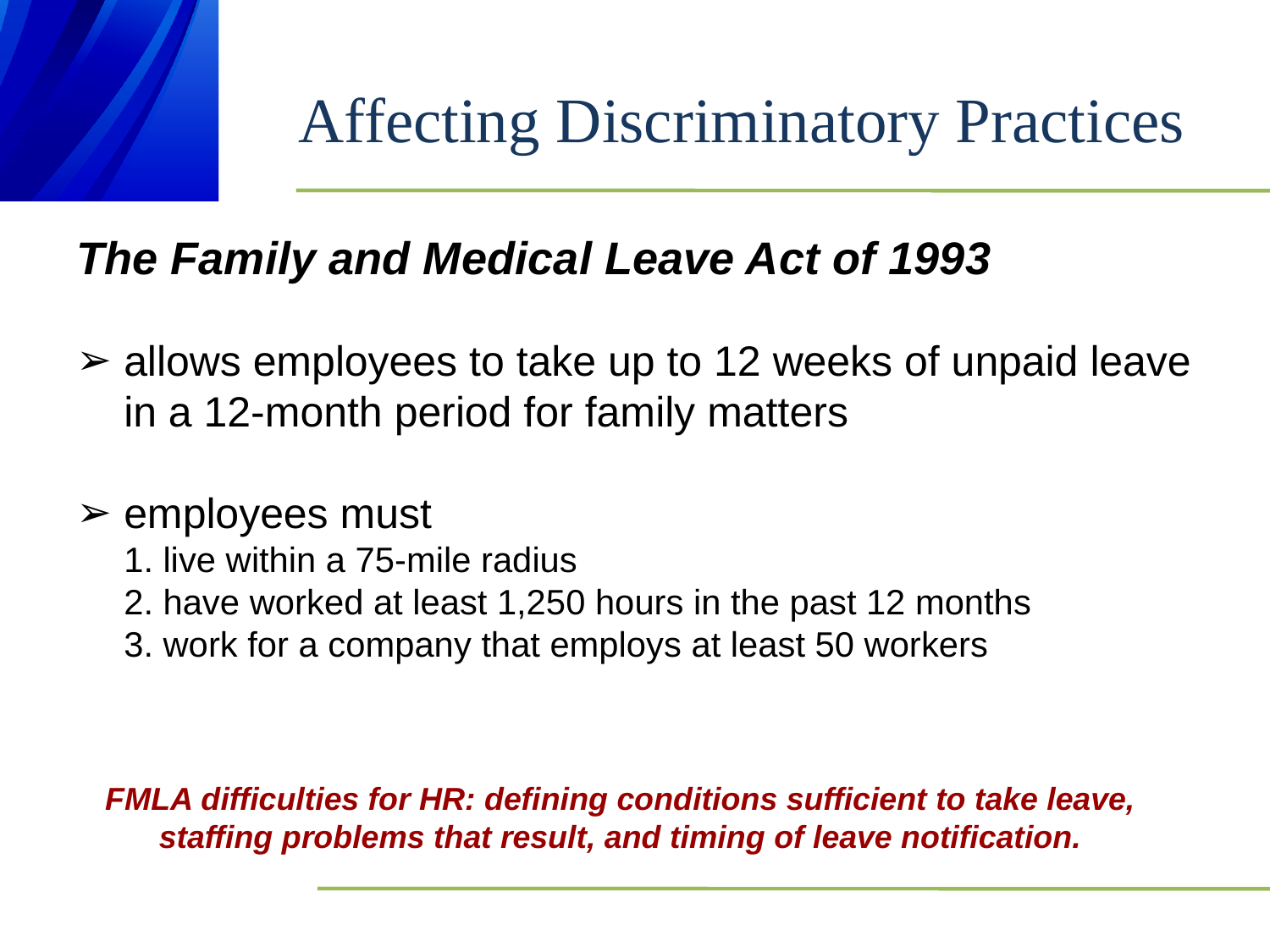

# Affecting Discriminatory Practices
The Family and Medical Leave Act of 1993

allows employees to take up to 12 weeks of unpaid leave in a 12-month period for family matters

employees must
	1. live within a 75-mile radius
	2. have worked at least 1,250 hours in the past 12 months
	3. work for a company that employs at least 50 workers

FMLA difficulties for HR: defining conditions sufficient to take leave, staffing problems that result, and timing of leave notification.